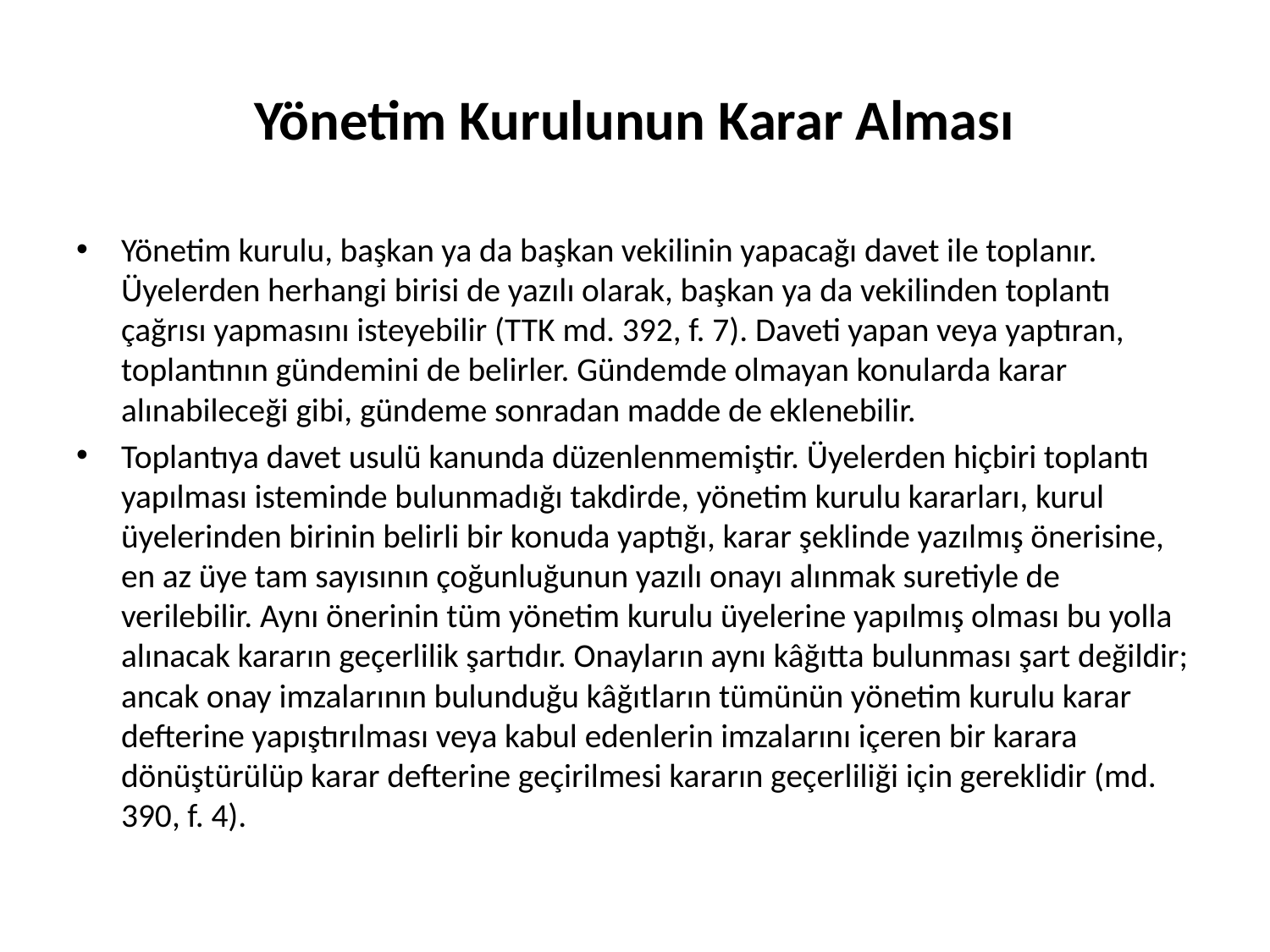

# Yönetim Kurulunun Karar Alması
Yönetim kurulu, başkan ya da başkan vekilinin yapacağı davet ile toplanır. Üyelerden herhangi birisi de yazılı olarak, başkan ya da vekilinden toplantı çağrısı yapmasını isteyebilir (TTK md. 392, f. 7). Daveti yapan veya yaptıran, toplantının gündemini de belirler. Gündemde olmayan konularda karar alınabileceği gibi, gündeme sonradan madde de eklenebilir.
Toplantıya davet usulü kanunda düzenlenmemiştir. Üyelerden hiçbiri toplantı yapılması isteminde bulunmadığı takdirde, yönetim kurulu kararları, kurul üyelerinden birinin belirli bir konuda yaptığı, karar şeklinde yazılmış önerisine, en az üye tam sayısının çoğunluğunun yazılı onayı alınmak suretiyle de verilebilir. Aynı önerinin tüm yönetim kurulu üyelerine yapılmış olması bu yolla alınacak kararın geçerlilik şartıdır. Onayların aynı kâğıtta bulunması şart değildir; ancak onay imzalarının bulunduğu kâğıtların tümünün yönetim kurulu karar defterine yapıştırılması veya kabul edenlerin imzalarını içeren bir karara dönüştürülüp karar defterine geçirilmesi kararın geçerliliği için gereklidir (md. 390, f. 4).